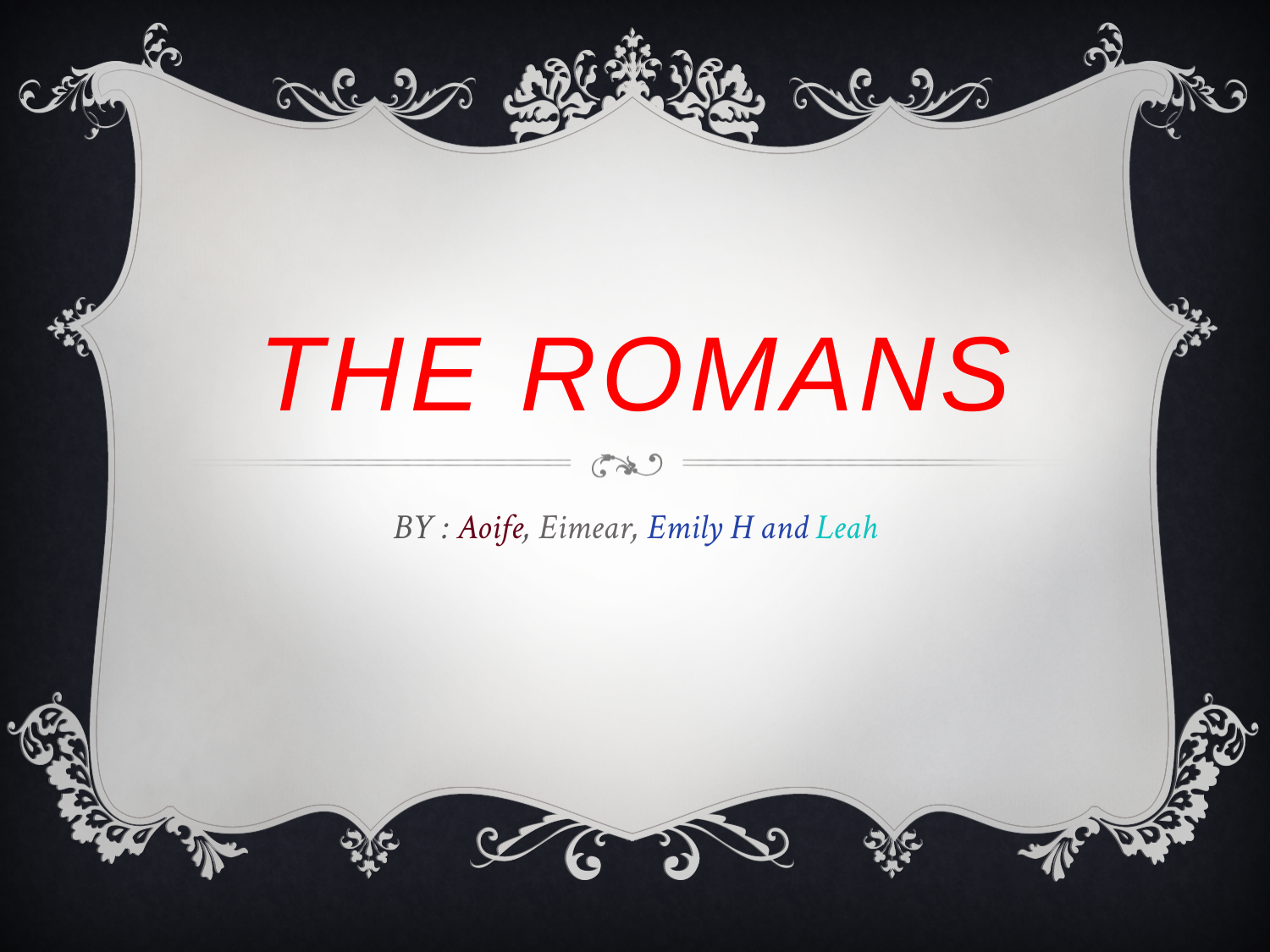

# The Romans
BY : Aoife, Eimear, Emily H and Leah